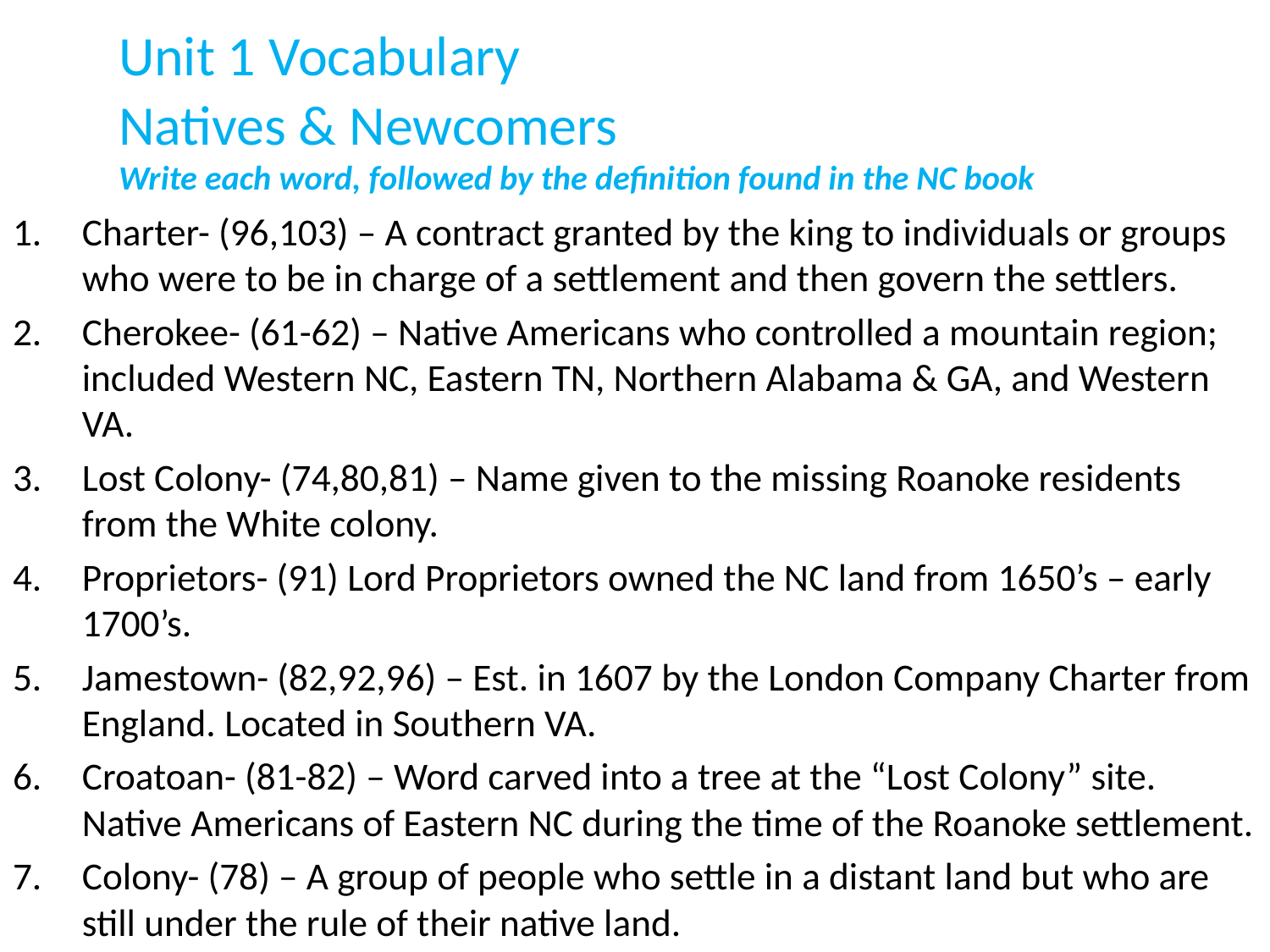

# Unit 1 Vocabulary Natives & Newcomers Write each word, followed by the definition found in the NC book
Charter- (96,103) – A contract granted by the king to individuals or groups who were to be in charge of a settlement and then govern the settlers.
Cherokee- (61-62) – Native Americans who controlled a mountain region; included Western NC, Eastern TN, Northern Alabama & GA, and Western VA.
Lost Colony- (74,80,81) – Name given to the missing Roanoke residents from the White colony.
Proprietors- (91) Lord Proprietors owned the NC land from 1650’s – early 1700’s.
Jamestown- (82,92,96) – Est. in 1607 by the London Company Charter from England. Located in Southern VA.
Croatoan- (81-82) – Word carved into a tree at the “Lost Colony” site. Native Americans of Eastern NC during the time of the Roanoke settlement.
Colony- (78) – A group of people who settle in a distant land but who are still under the rule of their native land.